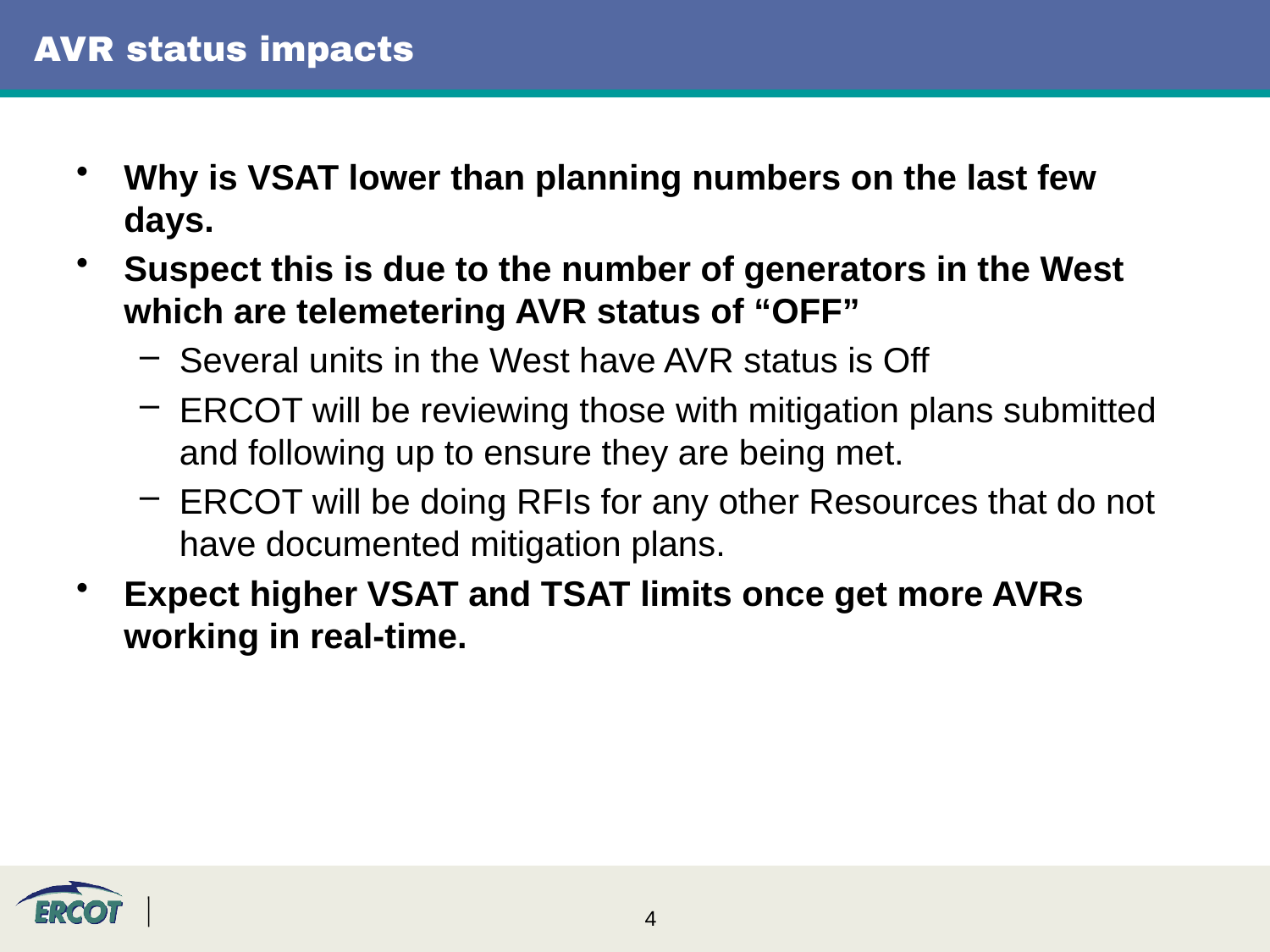

# AVR status impacts
Why is VSAT lower than planning numbers on the last few days.
Suspect this is due to the number of generators in the West which are telemetering AVR status of “OFF”
Several units in the West have AVR status is Off
ERCOT will be reviewing those with mitigation plans submitted and following up to ensure they are being met.
ERCOT will be doing RFIs for any other Resources that do not have documented mitigation plans.
Expect higher VSAT and TSAT limits once get more AVRs working in real-time.